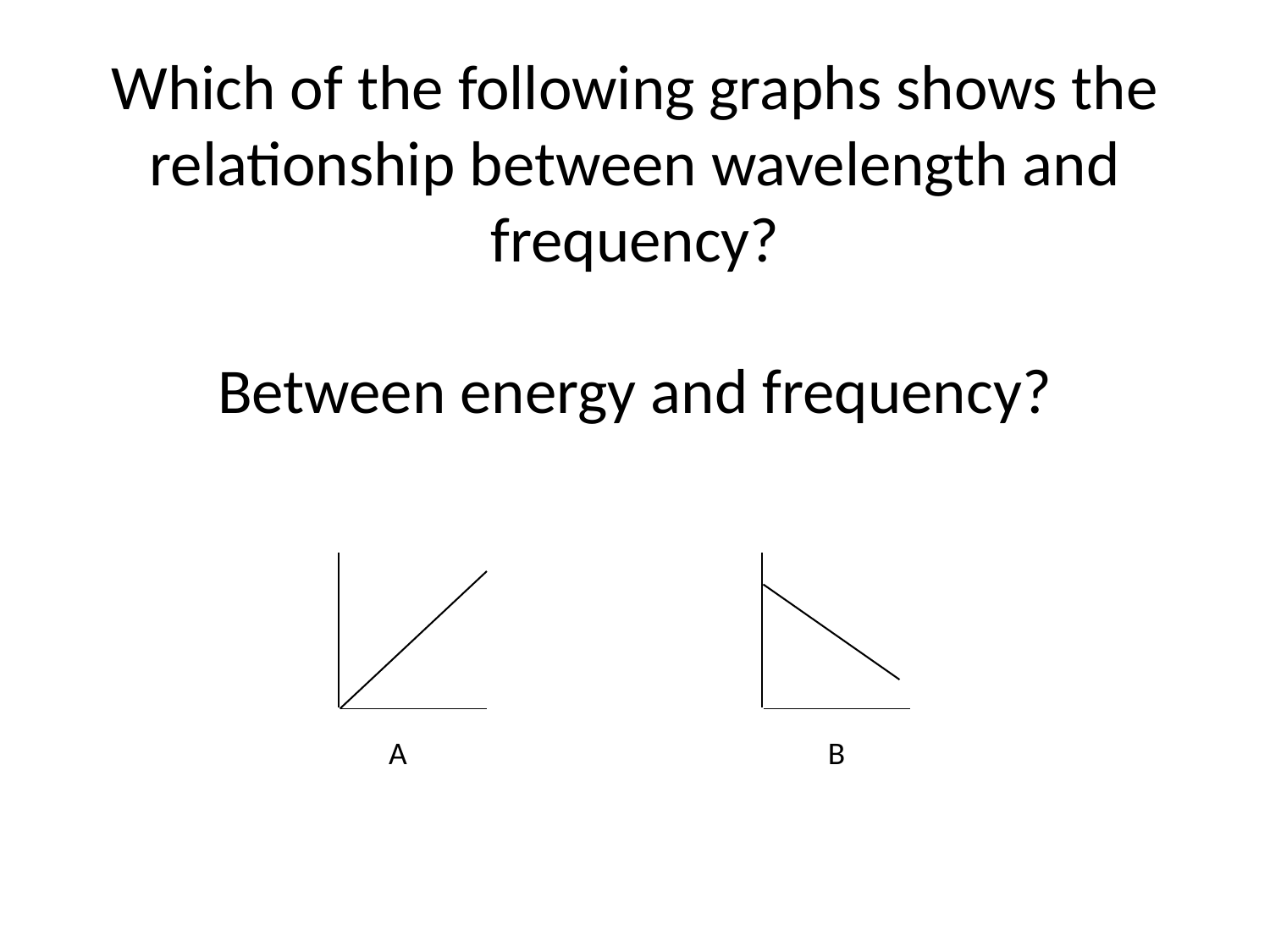

# Which of the following graphs shows the relationship between wavelength and frequency? Between energy and frequency?
A
B